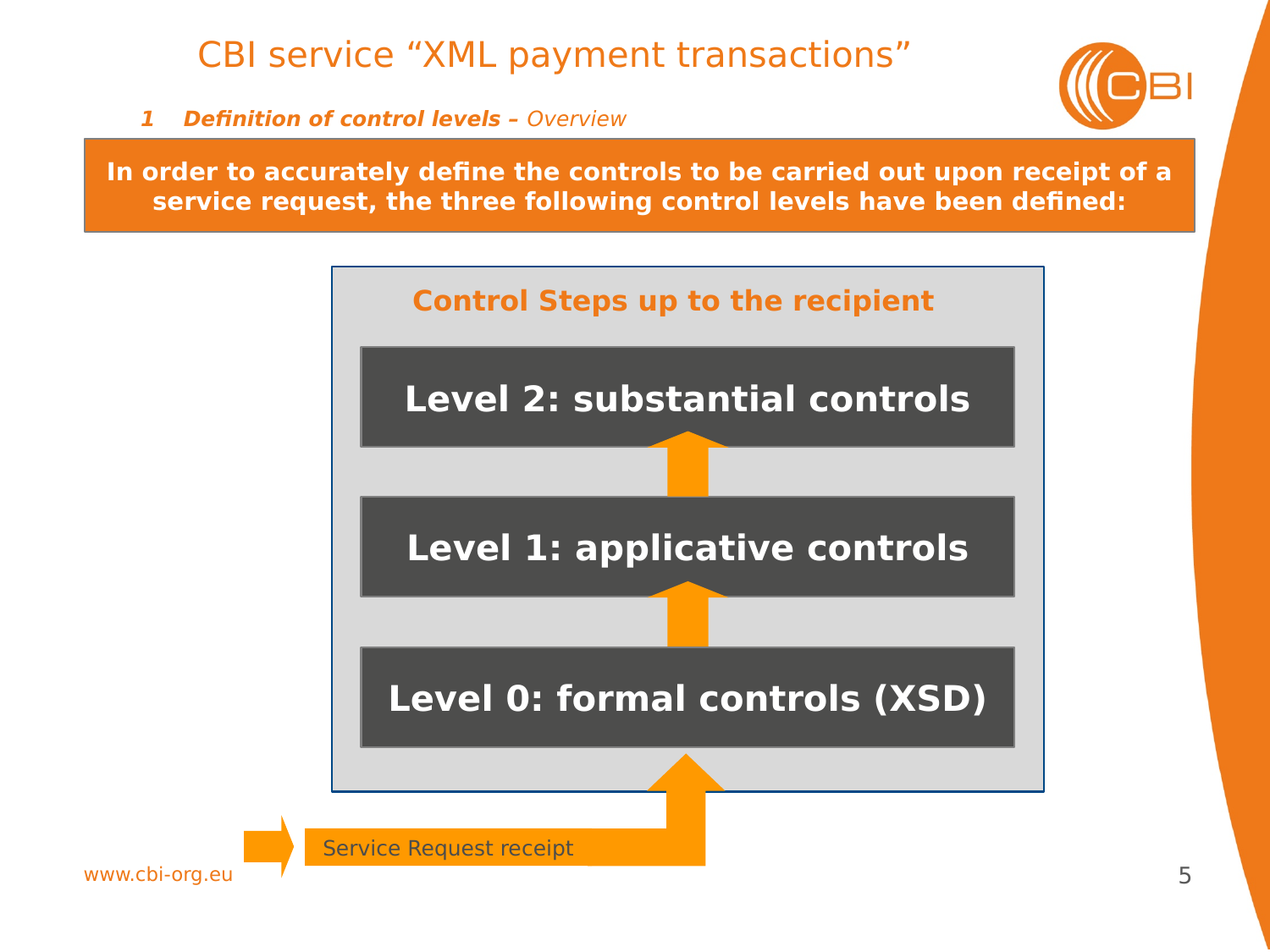

CBI service “XML payment transactions”
1	Definition of control levels – Overview
In order to accurately define the controls to be carried out upon receipt of a service request, the three following control levels have been defined:

Control Steps up to the recipient
Level 2: substantial controls

Level 1: applicative controls

Level 0: formal controls (XSD)

Service Request receipt